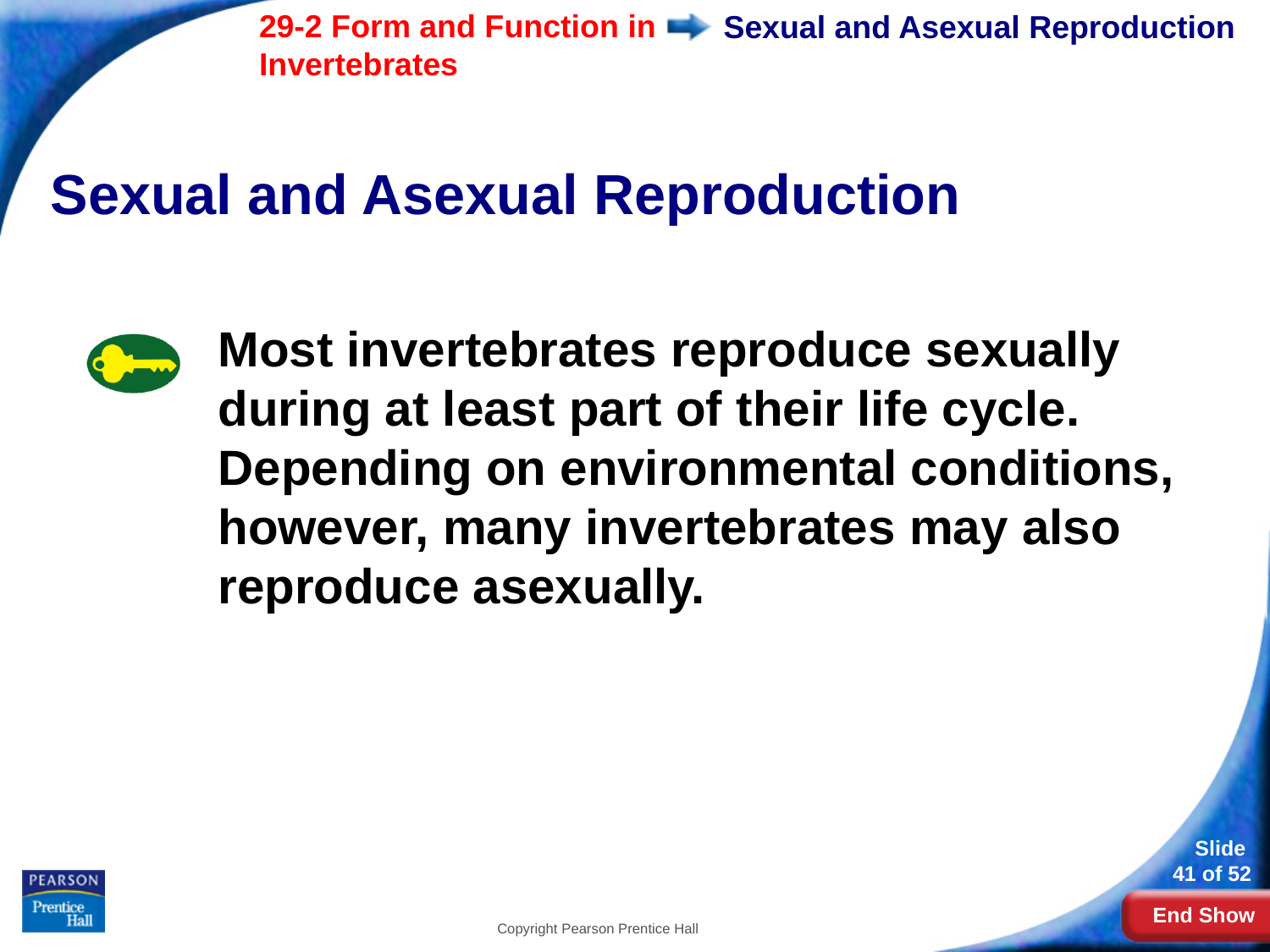

# Sexual and Asexual Reproduction
Sexual and Asexual Reproduction
Most invertebrates reproduce sexually during at least part of their life cycle. Depending on environmental conditions, however, many invertebrates may also reproduce asexually.
Copyright Pearson Prentice Hall